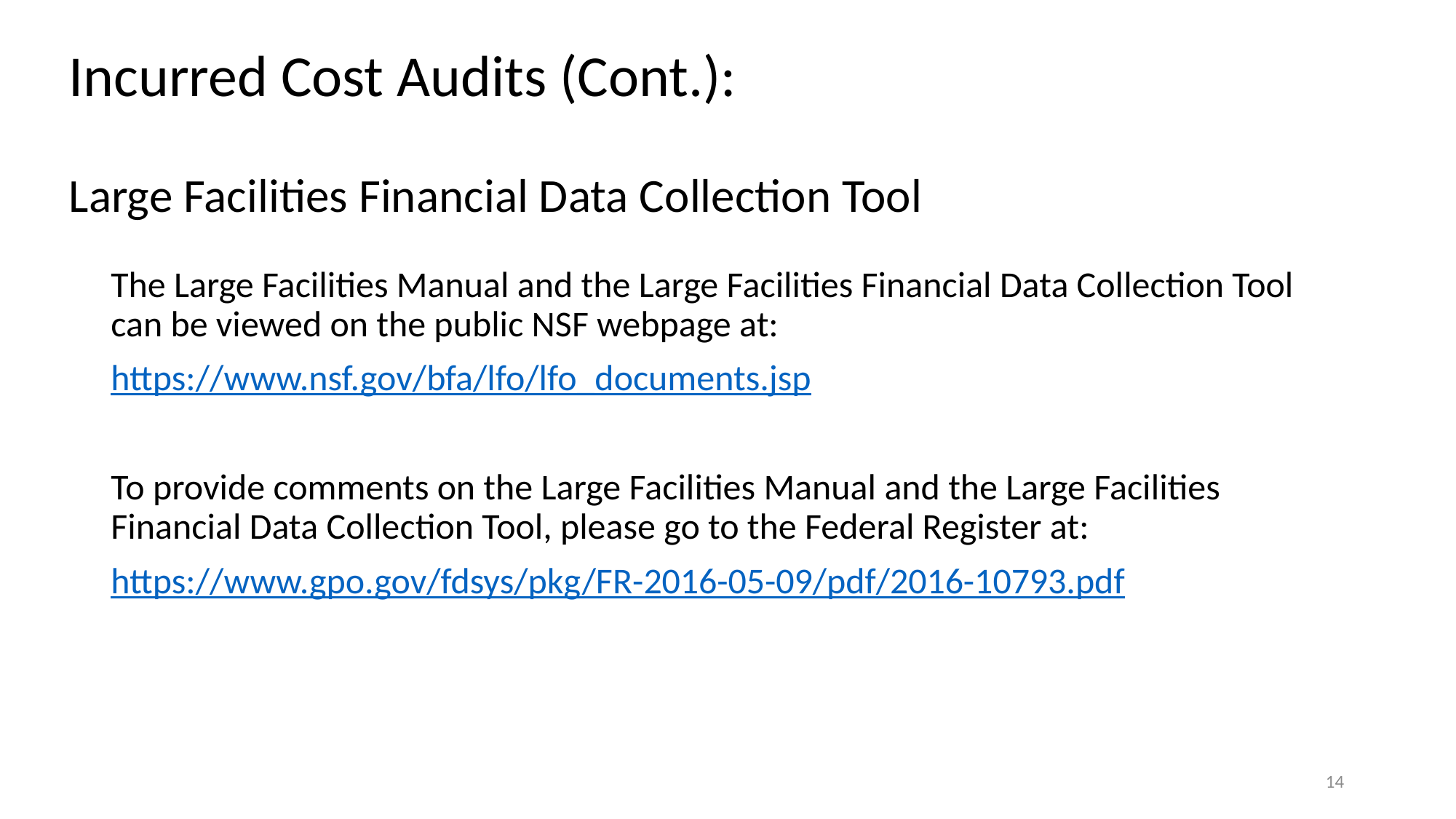

# Incurred Cost Audits (Cont.): Large Facilities Financial Data Collection Tool
The Large Facilities Manual and the Large Facilities Financial Data Collection Tool can be viewed on the public NSF webpage at:
https://www.nsf.gov/bfa/lfo/lfo_documents.jsp

To provide comments on the Large Facilities Manual and the Large Facilities Financial Data Collection Tool, please go to the Federal Register at:
https://www.gpo.gov/fdsys/pkg/FR-2016-05-09/pdf/2016-10793.pdf

14